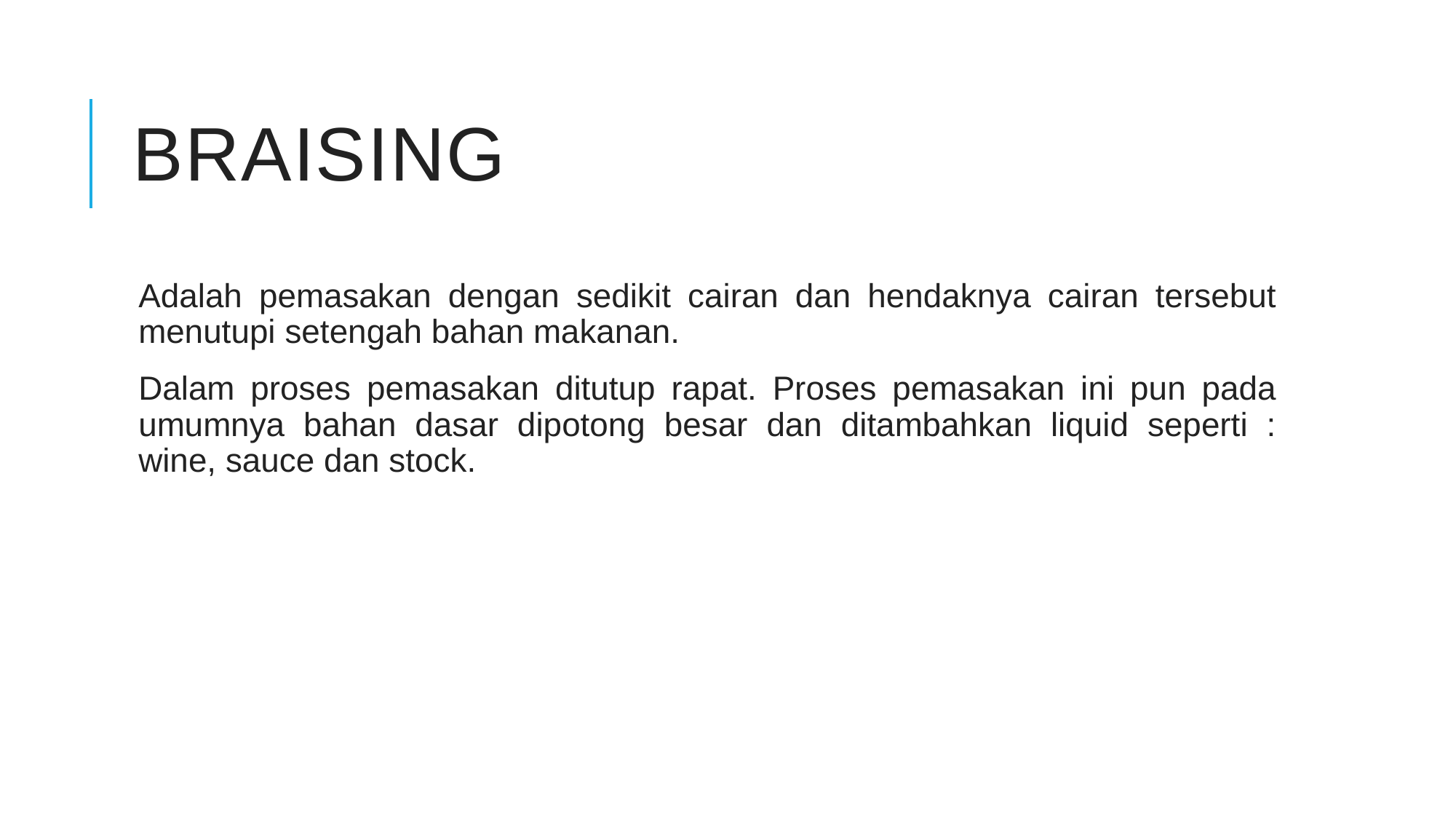

# Braising
Adalah pemasakan dengan sedikit cairan dan hendaknya cairan tersebut menutupi setengah bahan makanan.
Dalam proses pemasakan ditutup rapat. Proses pemasakan ini pun pada umumnya bahan dasar dipotong besar dan ditambahkan liquid seperti : wine, sauce dan stock.